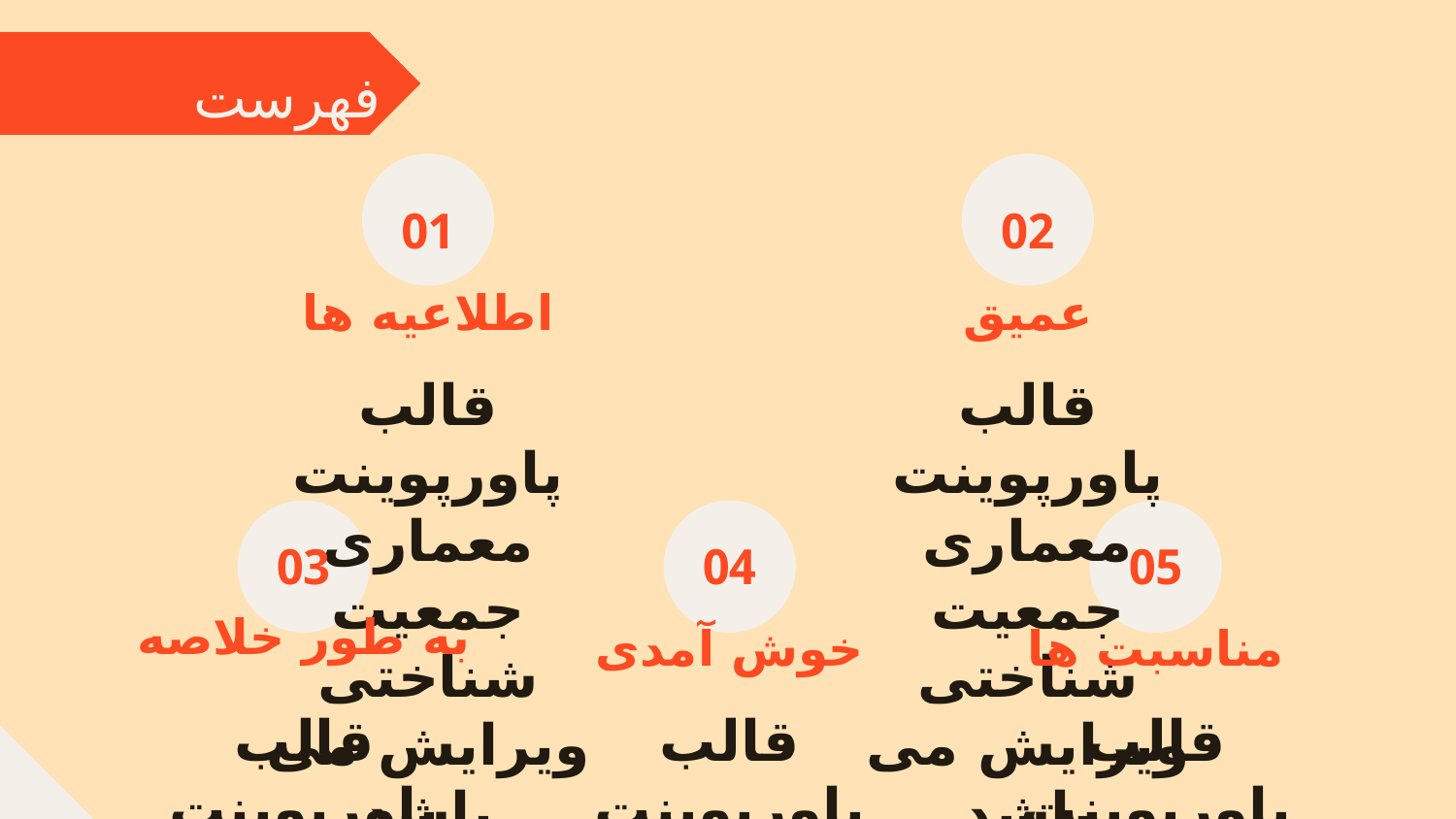

فهرست

01
02
# اطلاعیه ها
عمیق
قالب پاورپوینت معماری جمعیت شناختی ویرایش می باشد
قالب پاورپوینت معماری جمعیت شناختی ویرایش می باشد

03
04
05
به طور خلاصه
خوش آمدی
مناسبت ها
قالب پاورپوینت معماری جمعیت شناختی ویرایش می باشد
قالب پاورپوینت معماری جمعیت شناختی ویرایش می باشد
قالب پاورپوینت معماری جمعیت شناختی ویرایش می باشد